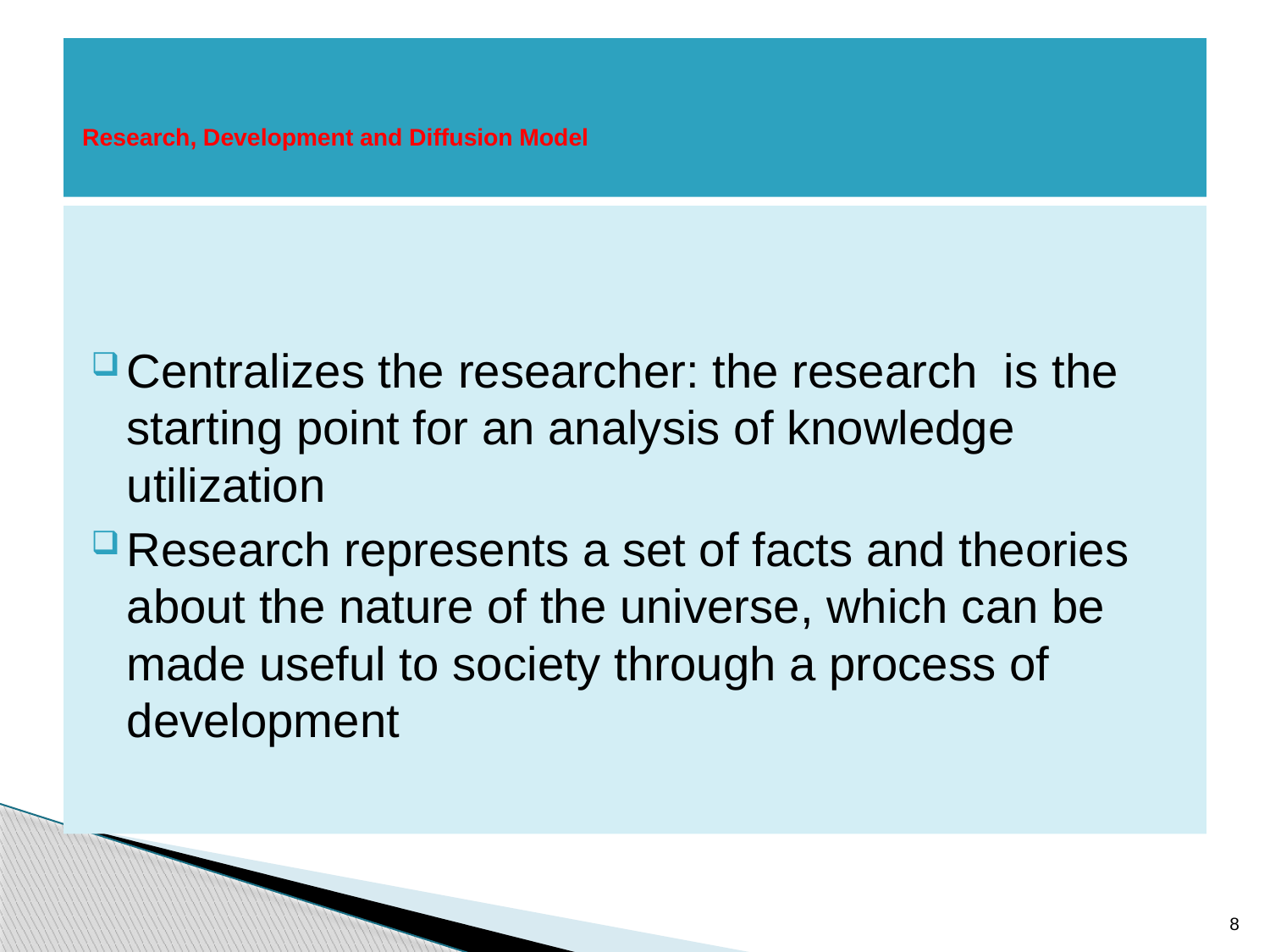

# Research, Development and Diffusion Model

Centralizes the researcher: the research  is the starting point for an analysis of knowledge utilization
Research represents a set of facts and theories about the nature of the universe, which can be made useful to society through a process of development

8